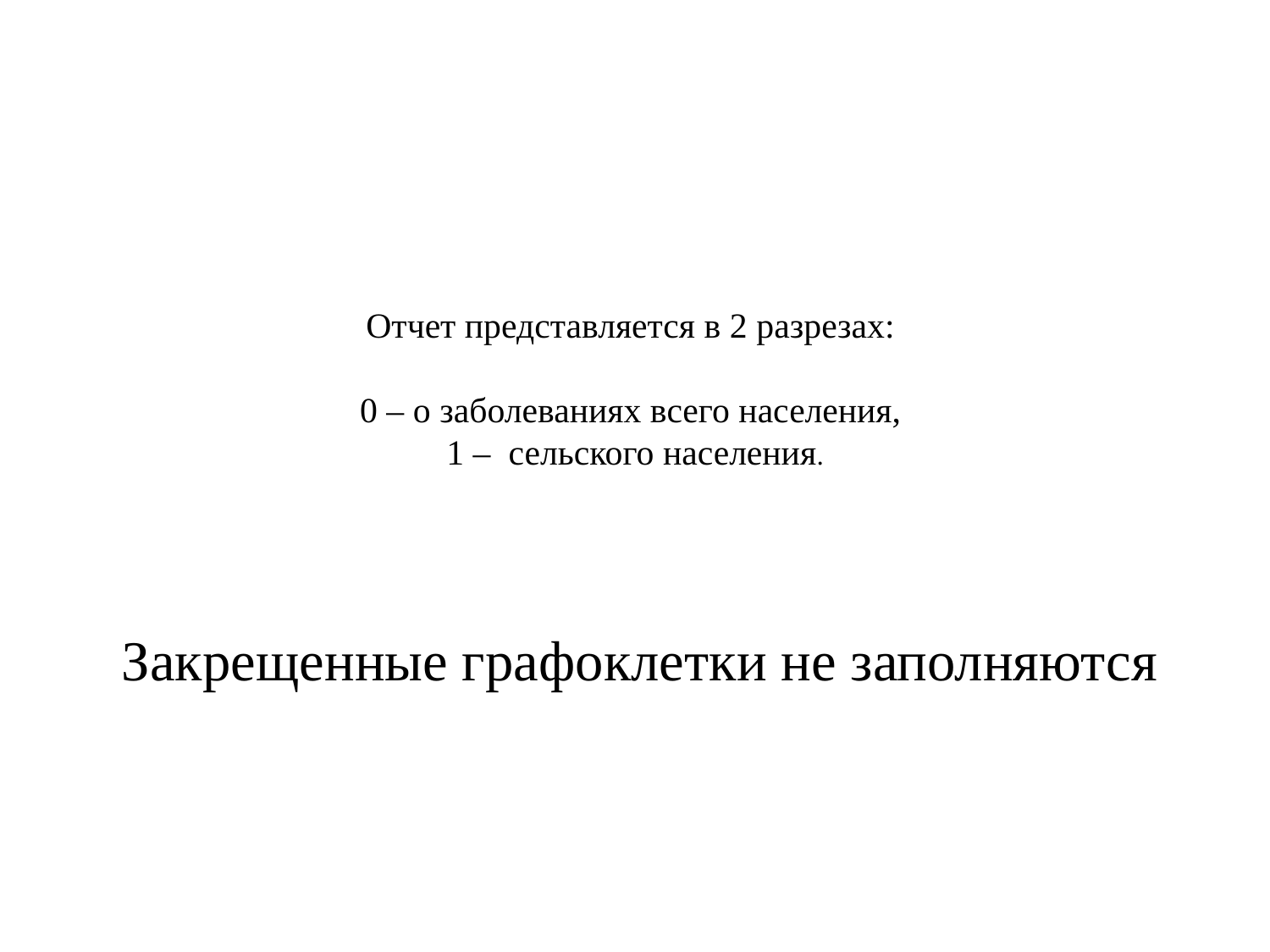

# Отчет представляется в 2 разрезах: 0 – о заболеваниях всего населения, 1 –  сельского населения.

Закрещенные графоклетки не заполняются